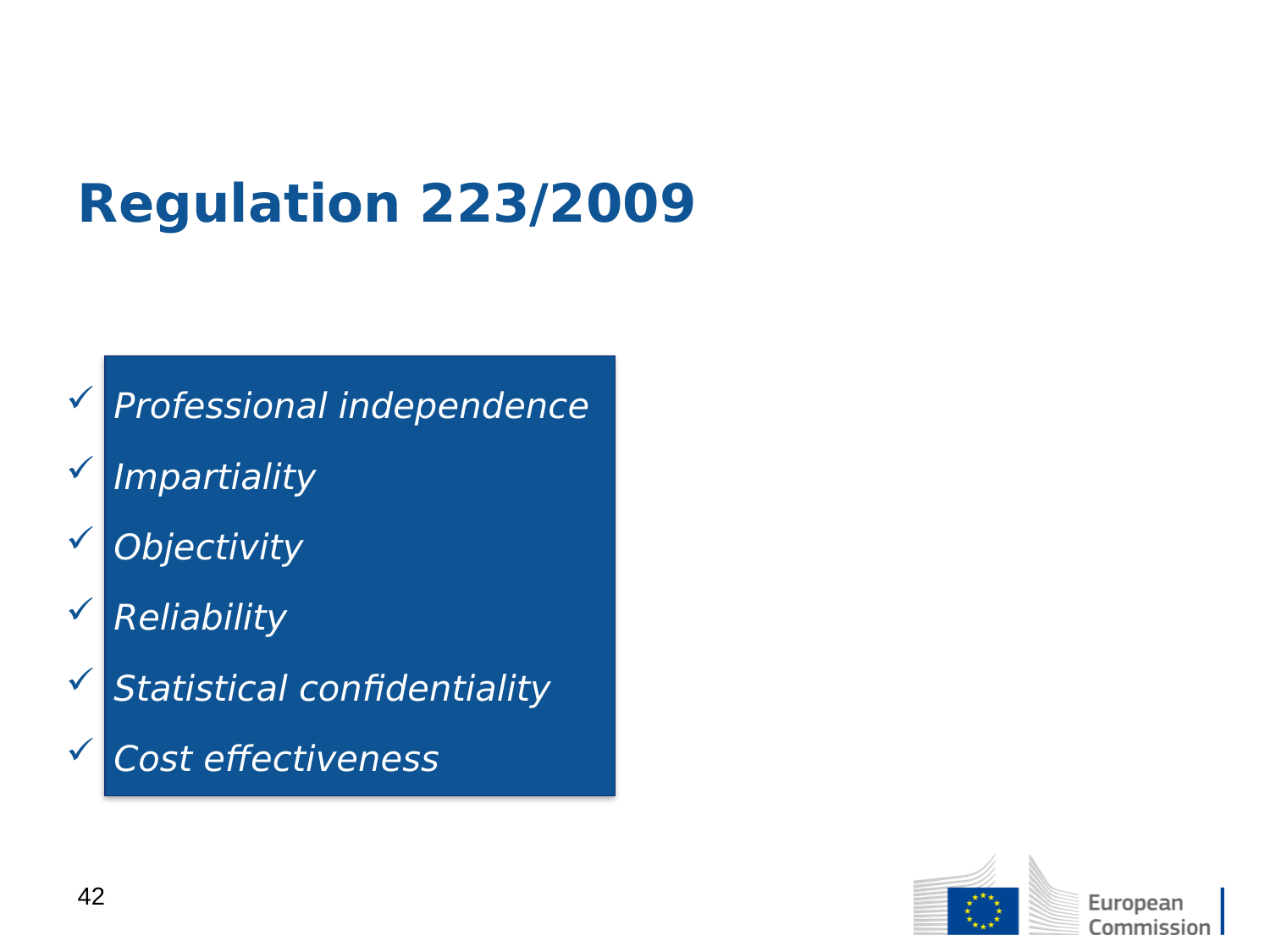

# Regulation 223/2009
Professional independence
Impartiality
Objectivity
Reliability
Statistical confidentiality
Cost effectiveness

42